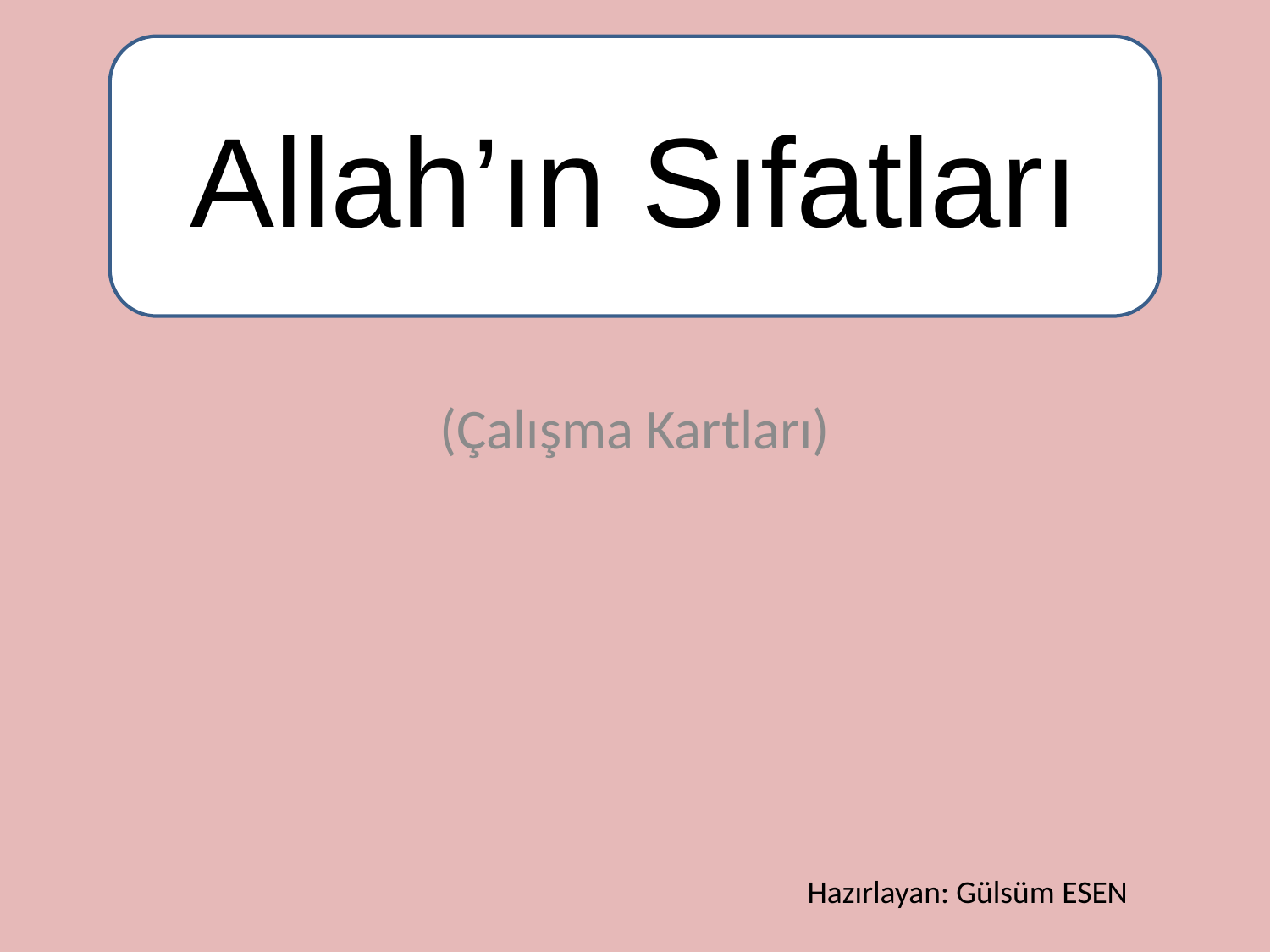

Allah’ın Sıfatları
(Çalışma Kartları)
Hazırlayan: Gülsüm ESEN